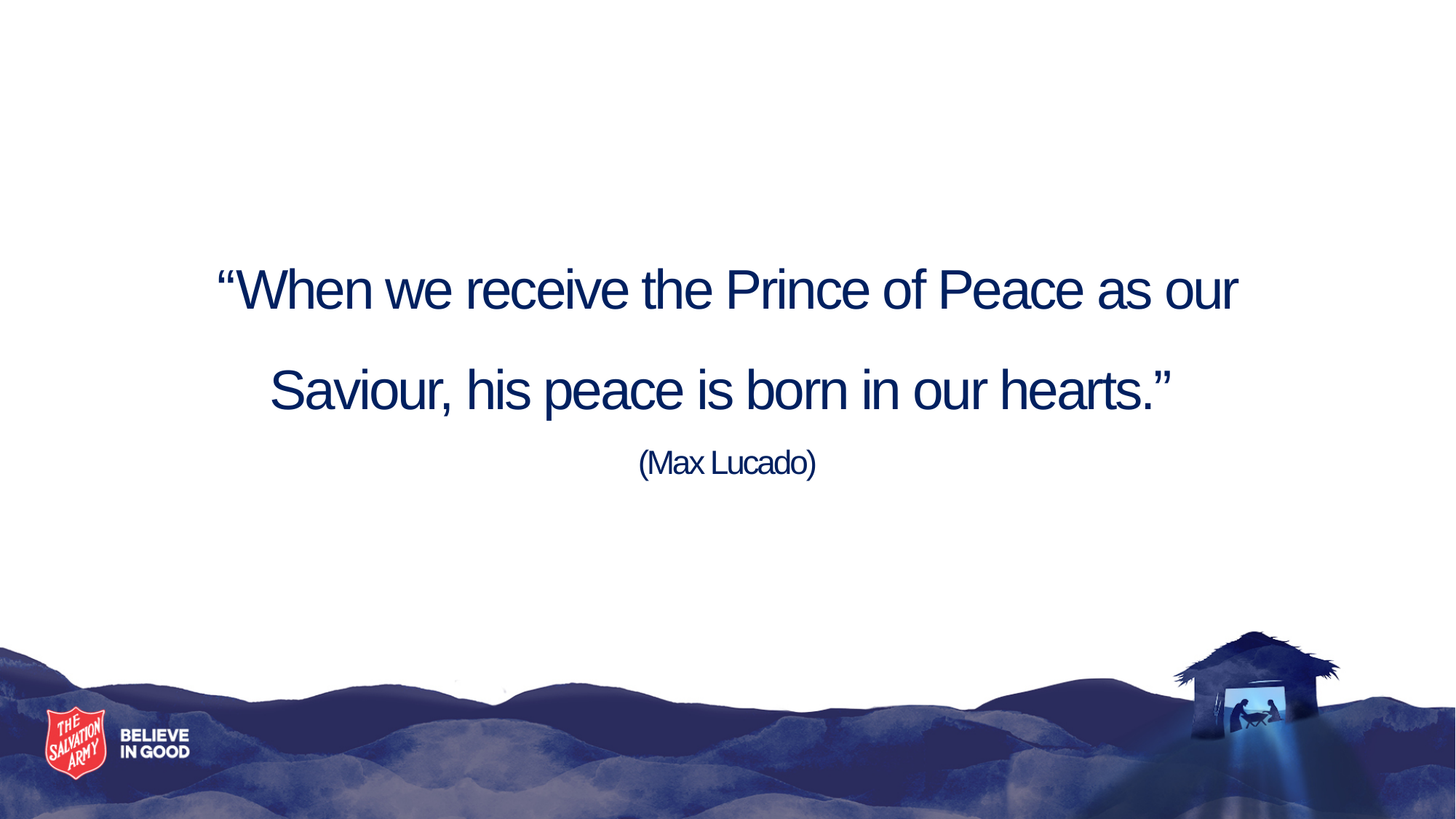

# “When we receive the Prince of Peace as our Saviour, his peace is born in our hearts.” (Max Lucado)